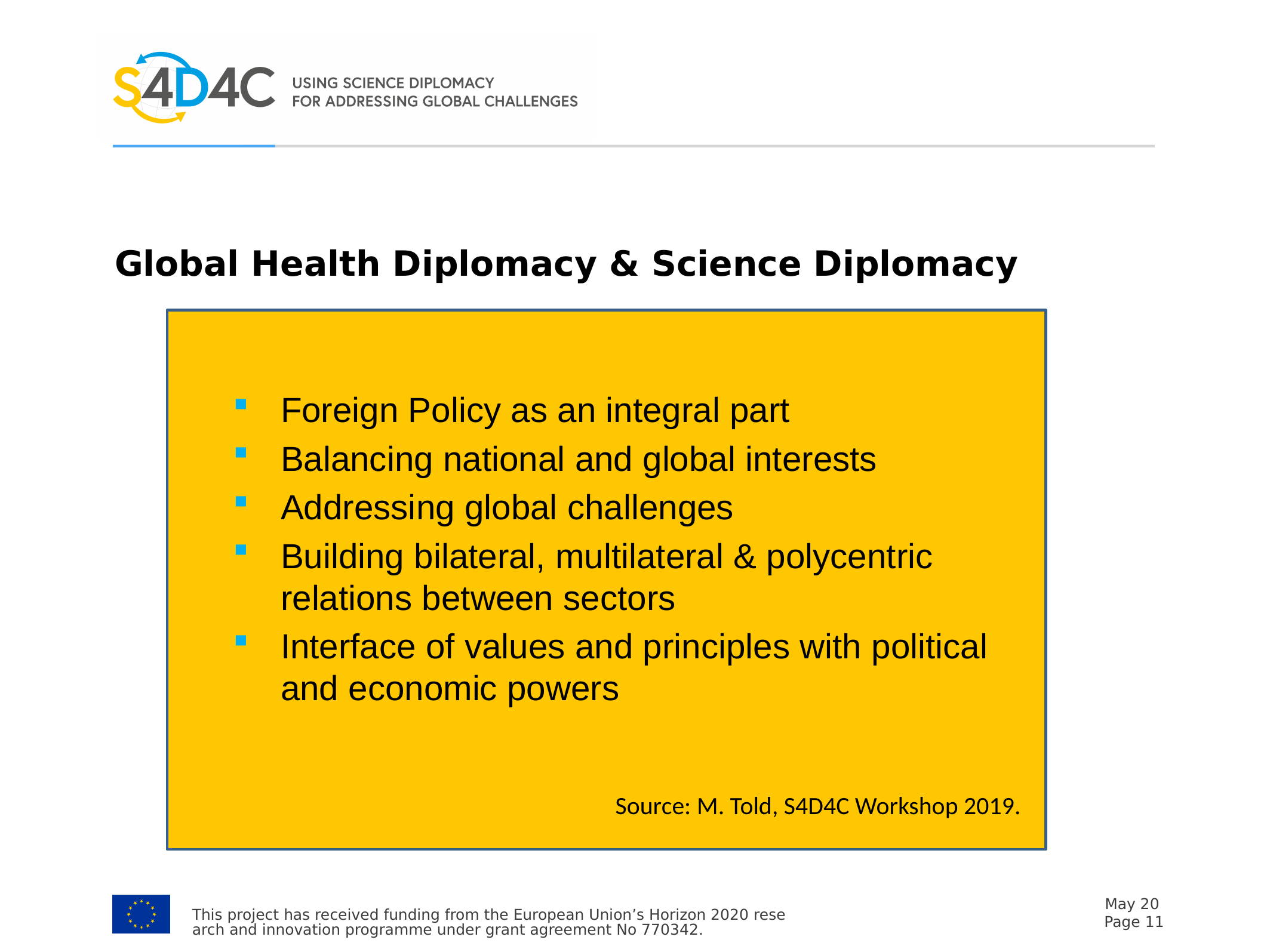

Global Health Diplomacy & Science Diplomacy

Foreign Policy as an integral part
Balancing national and global interests
Addressing global challenges
Building bilateral, multilateral & polycentric relations between sectors
Interface of values and principles with political and economic powers
Source: M. Told, S4D4C Workshop 2019.
This project has received funding from the European Union’s Horizon 2020 research and innovation programme under grant agreement No 770342.